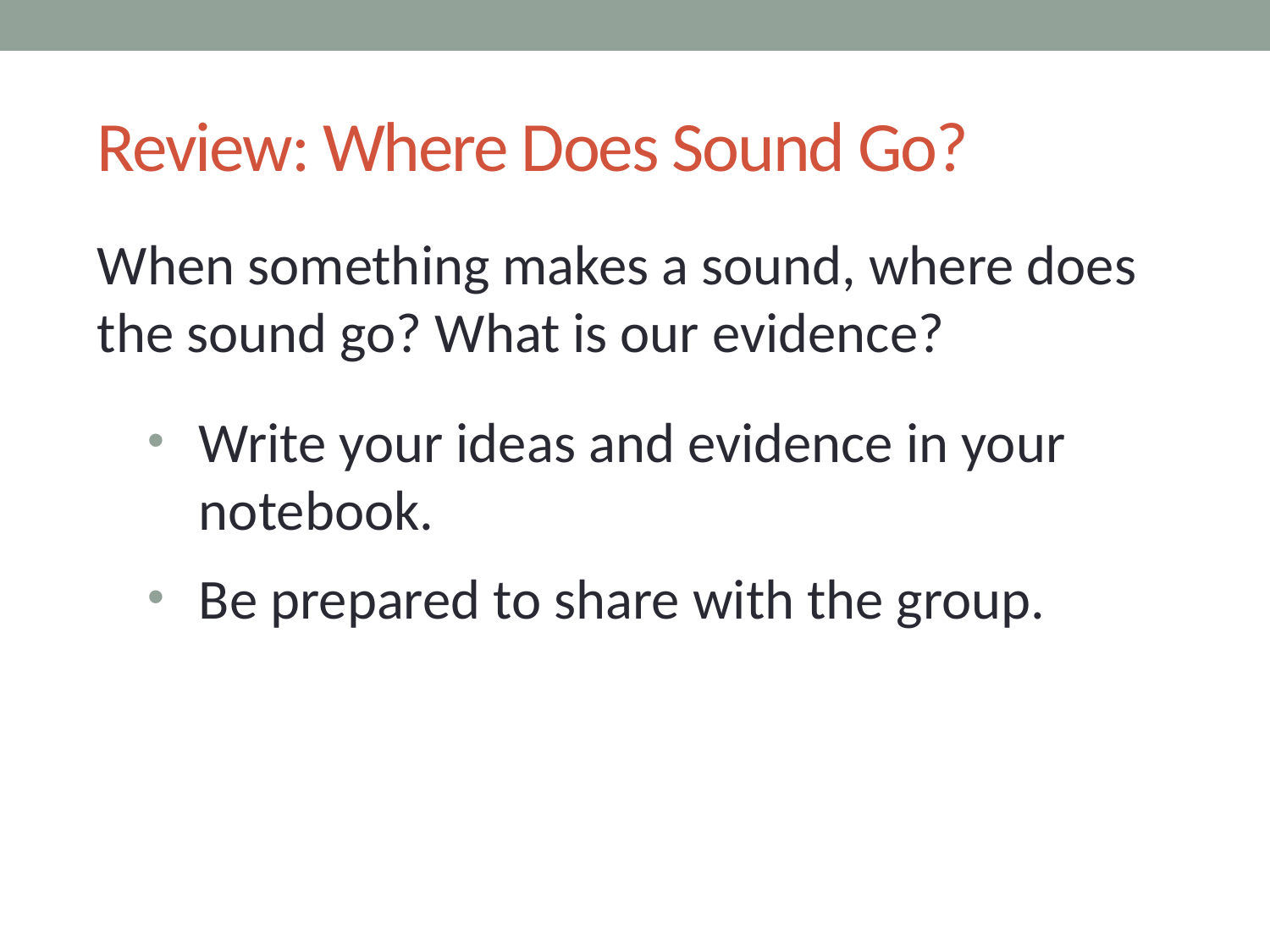

# Review: Where Does Sound Go?
When something makes a sound, where does the sound go? What is our evidence?
Write your ideas and evidence in your notebook.
Be prepared to share with the group.